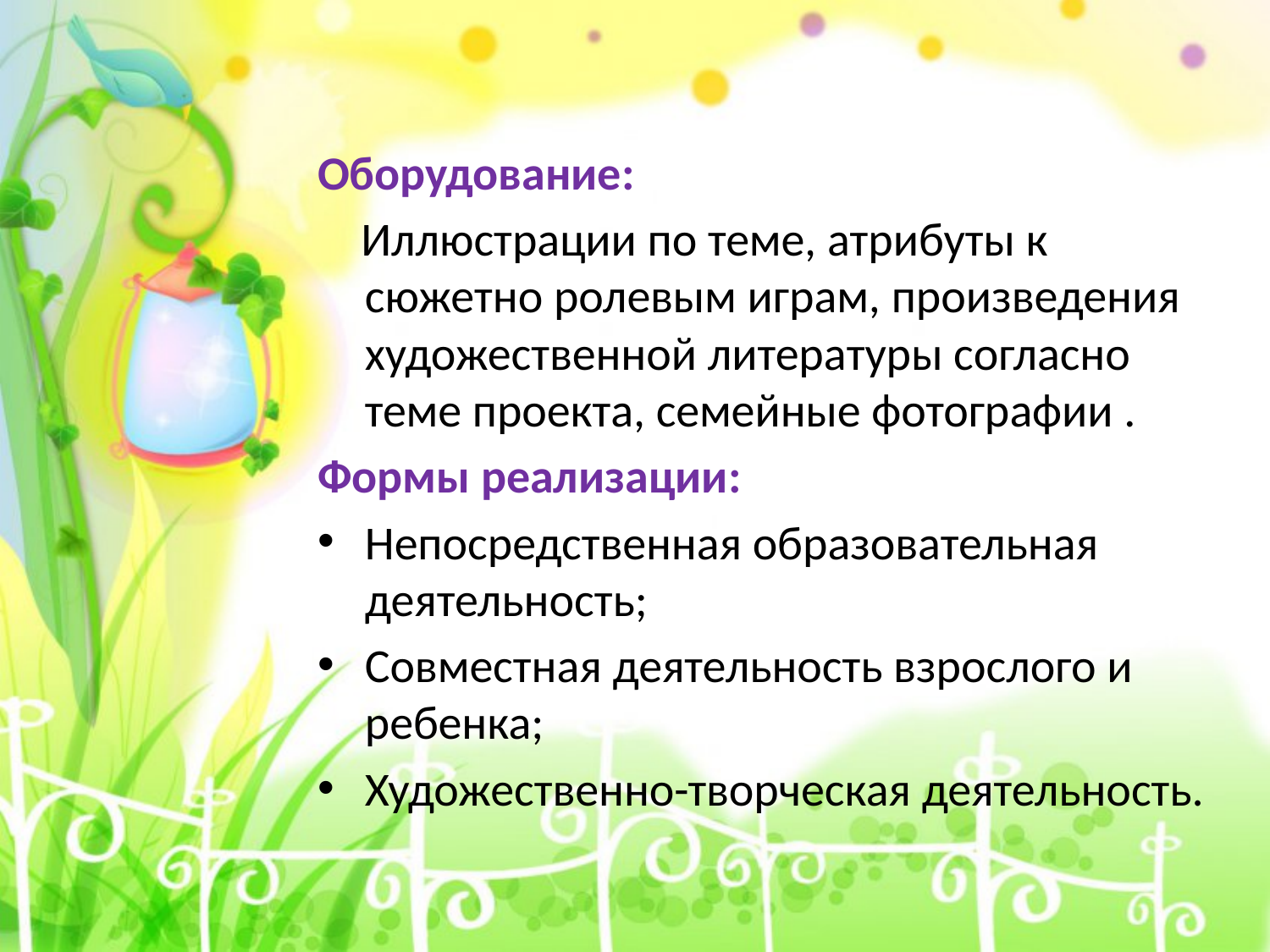

Оборудование:
    Иллюстрации по теме, атрибуты к сюжетно ролевым играм, произведения художественной литературы согласно теме проекта, семейные фотографии .
Формы реализации:
Непосредственная образовательная деятельность;
Совместная деятельность взрослого и ребенка;
Художественно-творческая деятельность.